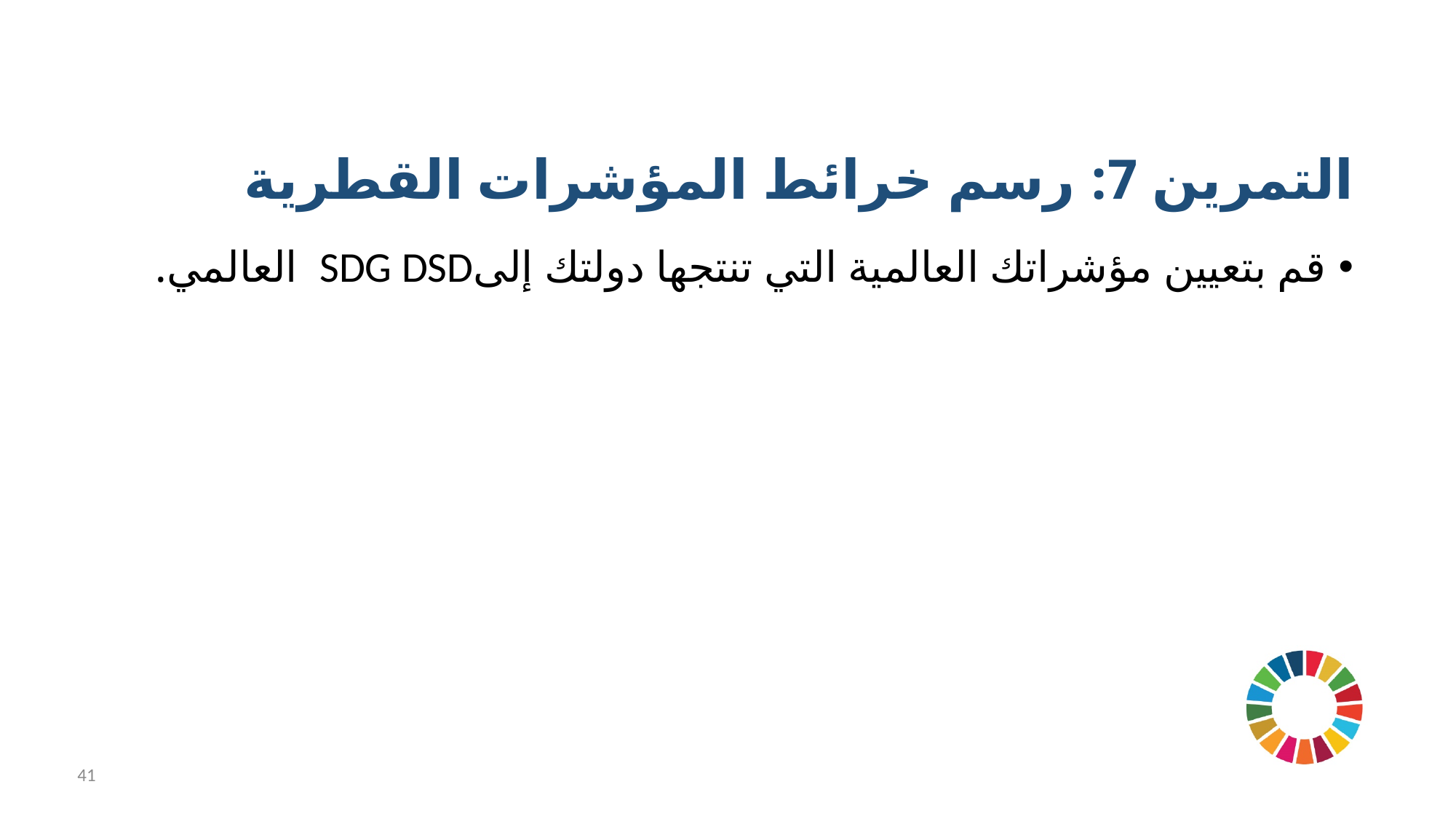

التمرين 7: رسم خرائط المؤشرات القطرية
قم بتعيين مؤشراتك العالمية التي تنتجها دولتك إلىSDG DSD  العالمي.
41